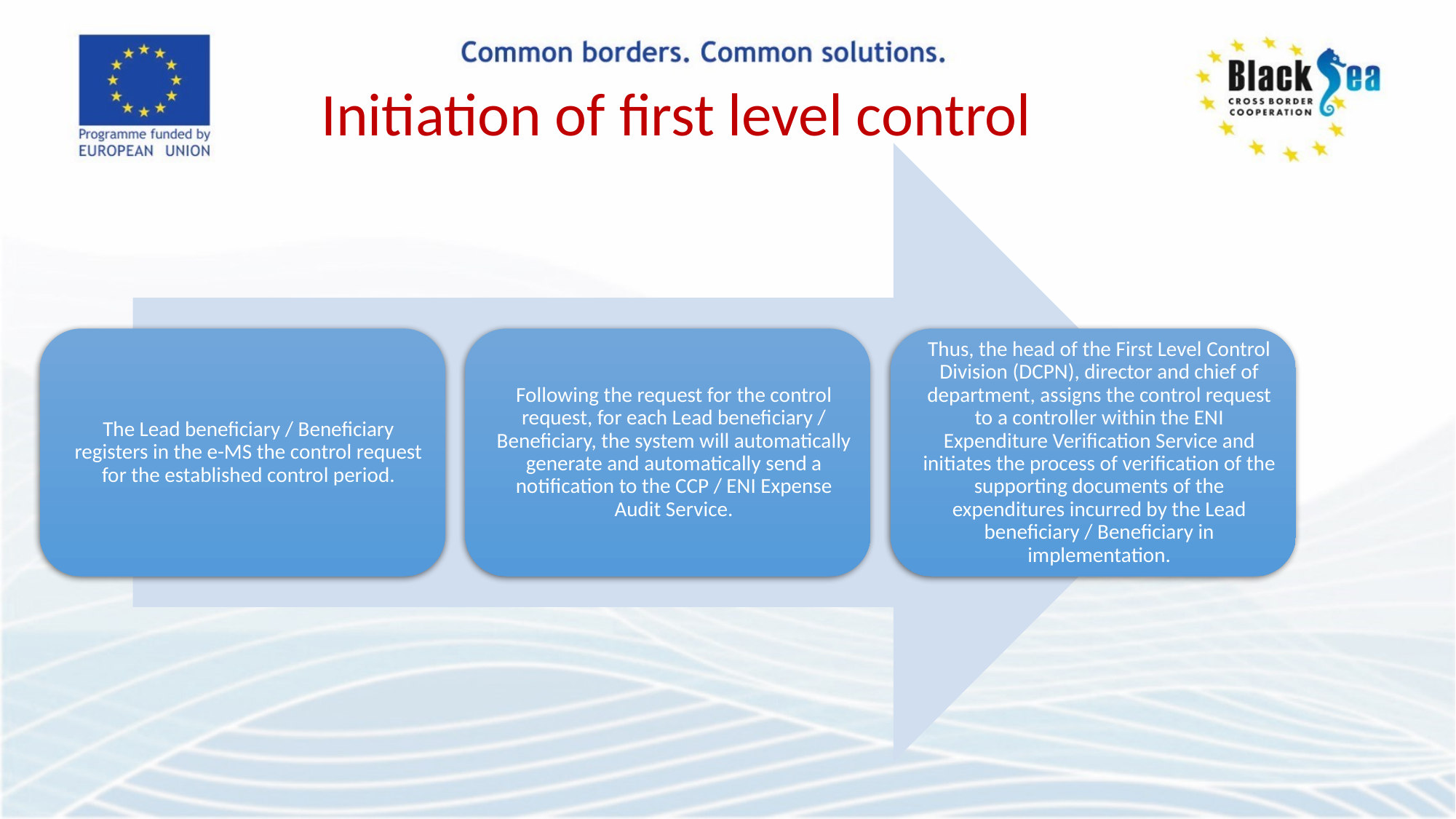

Initiation of first level control
The Lead beneficiary / Beneficiary registers in the e-MS the control request for the established control period.
Following the request for the control request, for each Lead beneficiary / Beneficiary, the system will automatically generate and automatically send a notification to the CCP / ENI Expense Audit Service.
Thus, the head of the First Level Control Division (DCPN), director and chief of department, assigns the control request to a controller within the ENI Expenditure Verification Service and initiates the process of verification of the supporting documents of the expenditures incurred by the Lead beneficiary / Beneficiary in implementation.